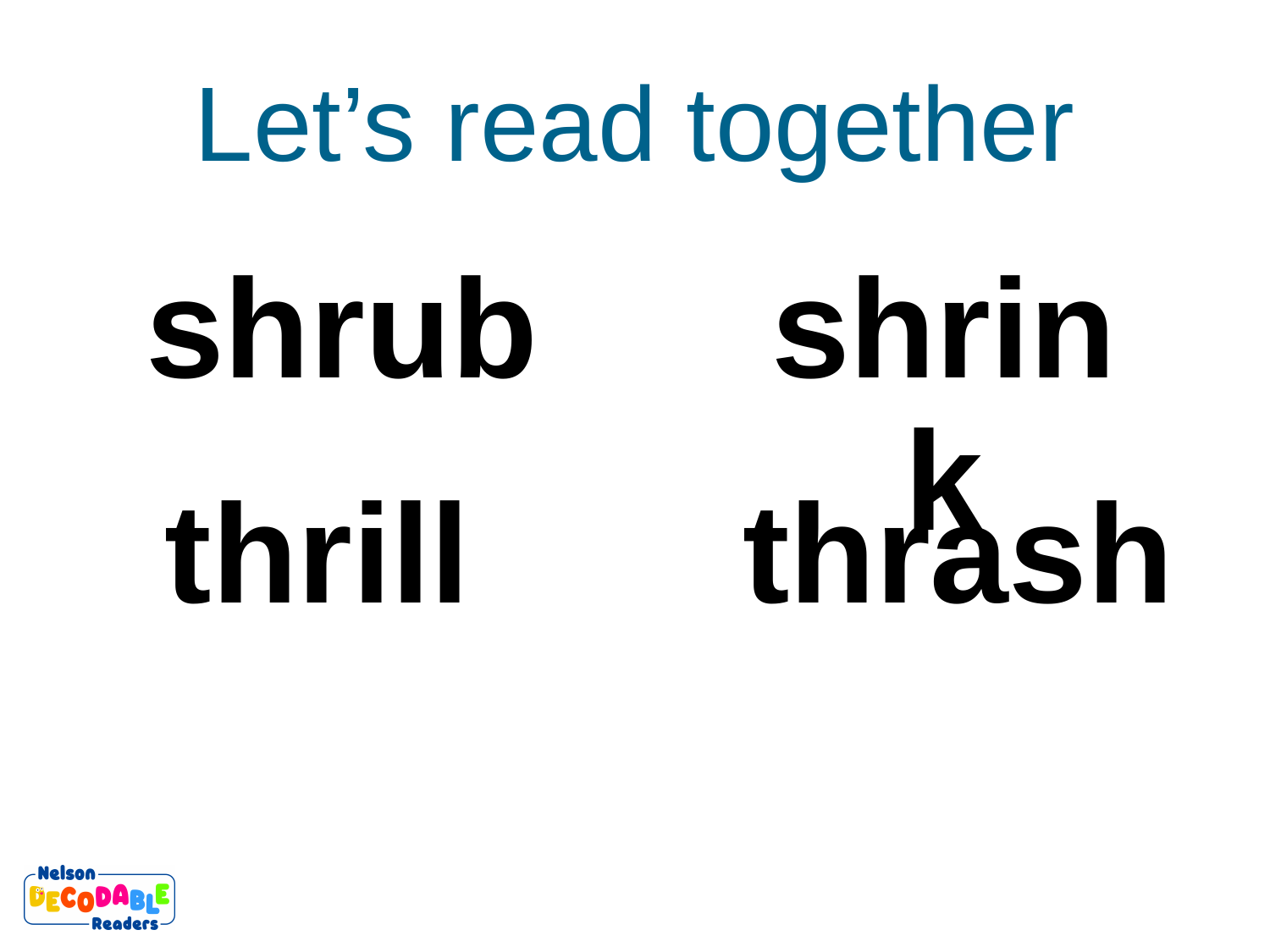

Let’s read together
shrub
shrink
thrill
thrash